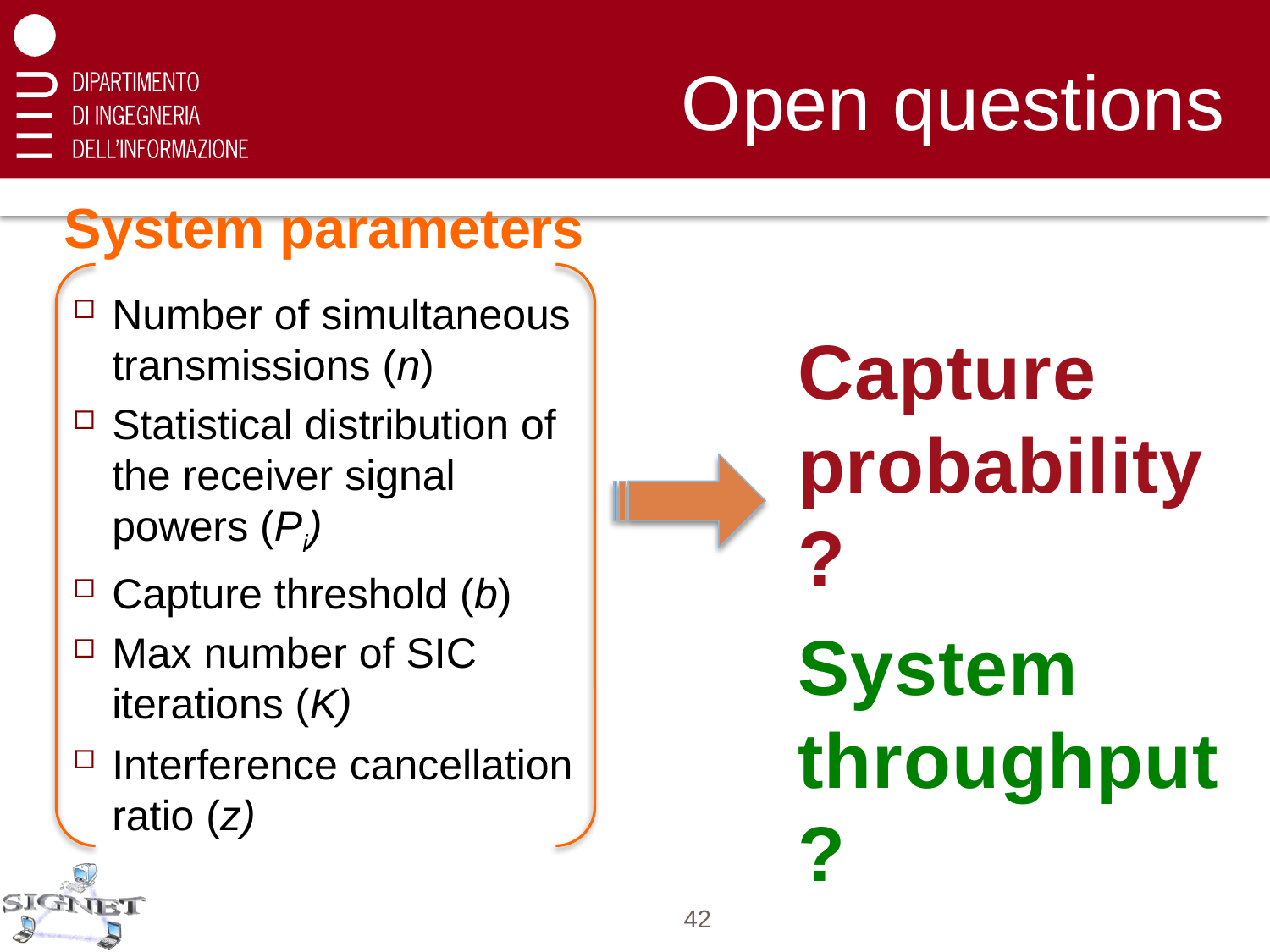

# Open questions
System parameters

Number of simultaneous transmissions (n)
Statistical distribution of the receiver signal powers (Pi)
Capture threshold (b)
Max number of SIC iterations (K)
Interference cancellation ratio (z)

Capture probability?
System throughput?

42